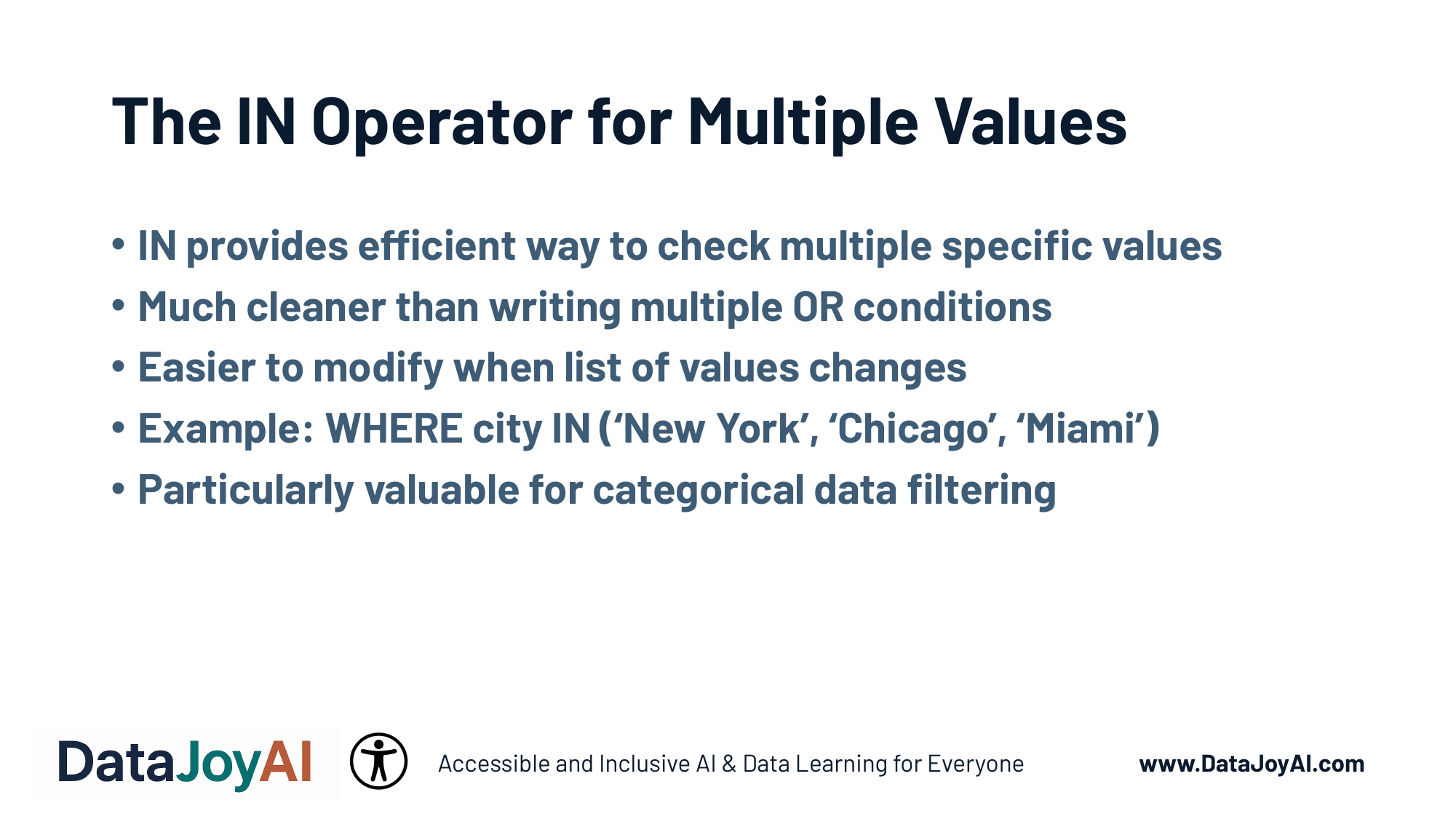

# The IN Operator for Multiple Values
IN provides efficient way to check multiple specific values
Much cleaner than writing multiple OR conditions
Easier to modify when list of values changes
Example: WHERE city IN (‘New York’, ‘Chicago’, ‘Miami’)
Particularly valuable for categorical data filtering